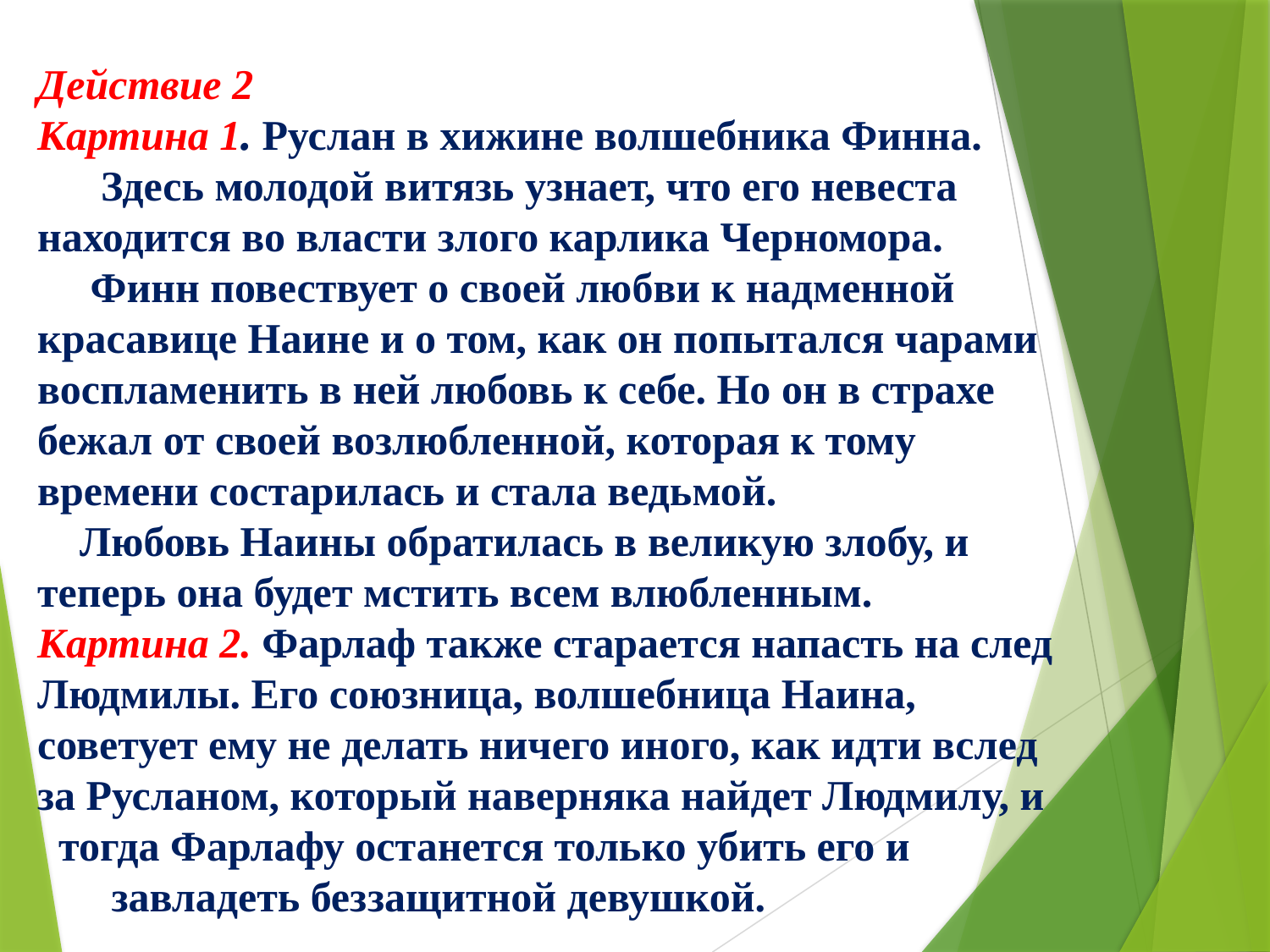

Действие 2
Картина 1. Руслан в хижине волшебника Финна.
      Здесь молодой витязь узнает, что его невеста находится во власти злого карлика Черномора.
     Финн повествует о своей любви к надменной красавице Наине и о том, как он попытался чарами воспламенить в ней любовь к себе. Но он в страхе бежал от своей возлюбленной, которая к тому времени состарилась и стала ведьмой.
    Любовь Наины обратилась в великую злобу, и теперь она будет мстить всем влюбленным.
Картина 2. Фарлаф также старается напасть на след Людмилы. Его союзница, волшебница Наина, советует ему не делать ничего иного, как идти вслед за Русланом, который наверняка найдет Людмилу, и
  тогда Фарлафу останется только убить его и
       завладеть беззащитной девушкой.